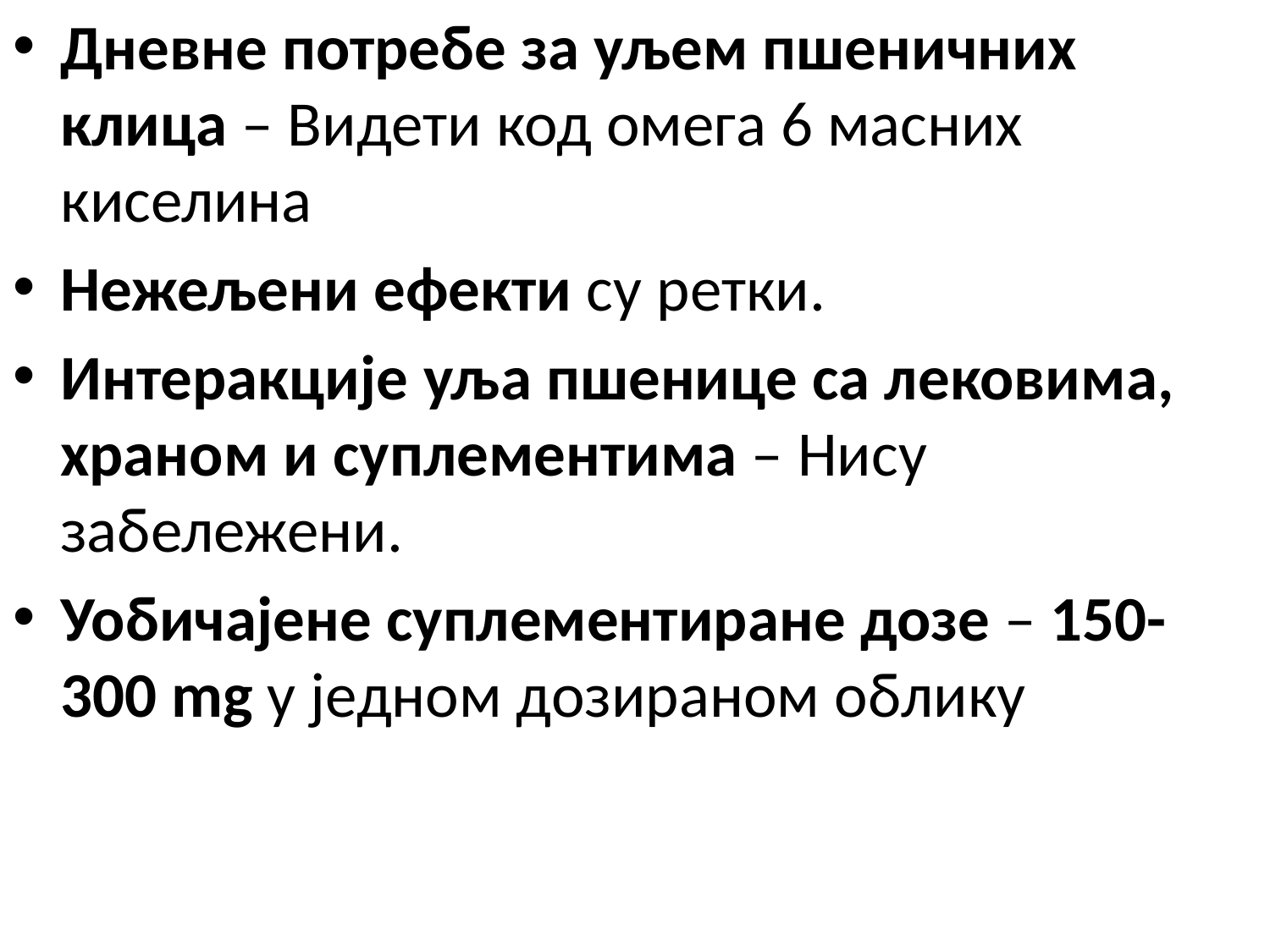

Дневне потребе за уљем пшеничних клица – Видети код омега 6 масних киселина
Нежељени ефекти су ретки.
Интеракције уља пшенице са лековима, храном и суплементима – Нису забележени.
Уобичајене суплементиране дозе – 150-300 mg у једном дозираном облику